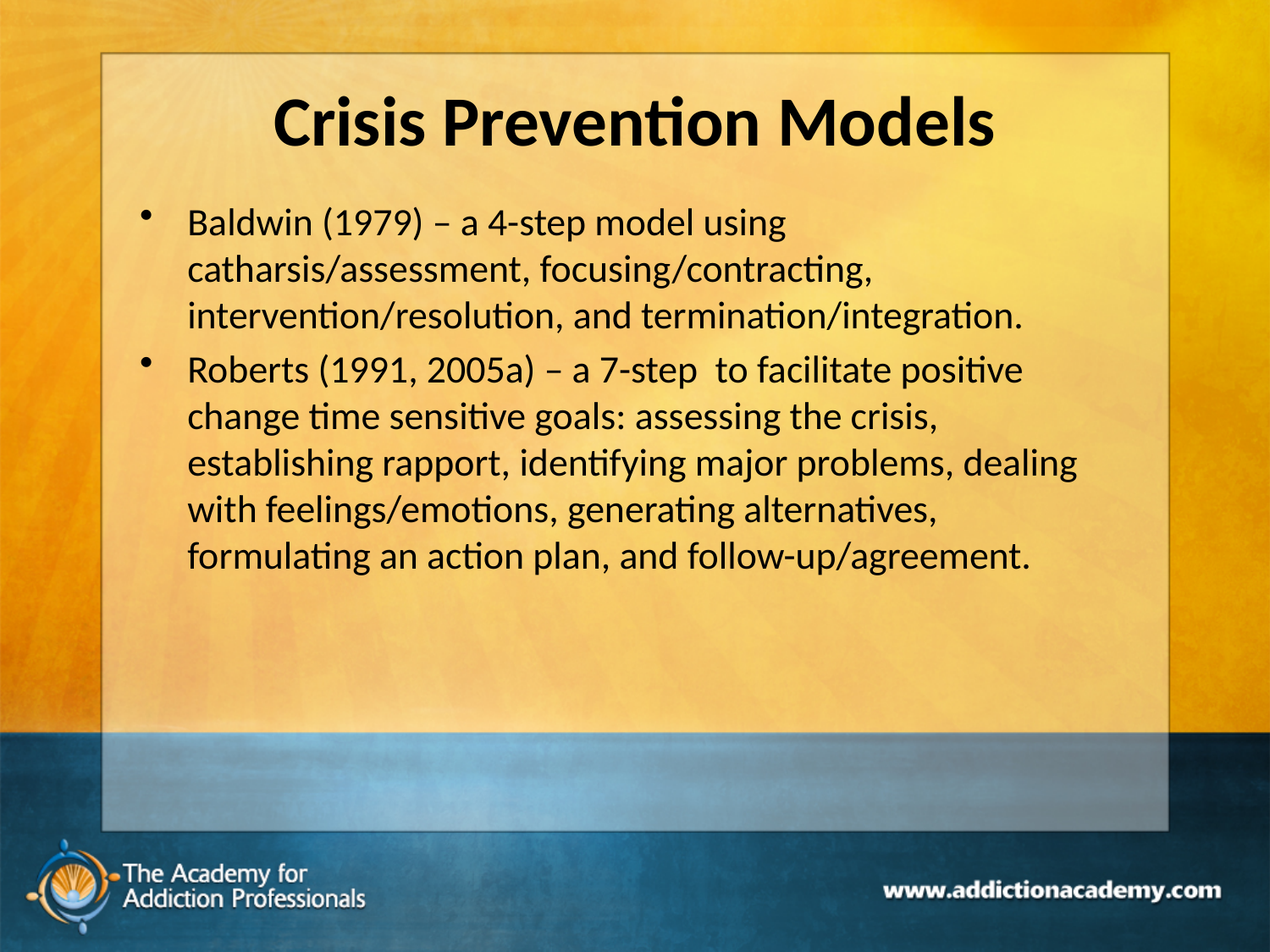

# Crisis Prevention Models
Baldwin (1979) – a 4-step model using catharsis/assessment, focusing/contracting, intervention/resolution, and termination/integration.
Roberts (1991, 2005a) – a 7-step  to facilitate positive change time sensitive goals: assessing the crisis, establishing rapport, identifying major problems, dealing with feelings/emotions, generating alternatives, formulating an action plan, and follow-up/agreement.